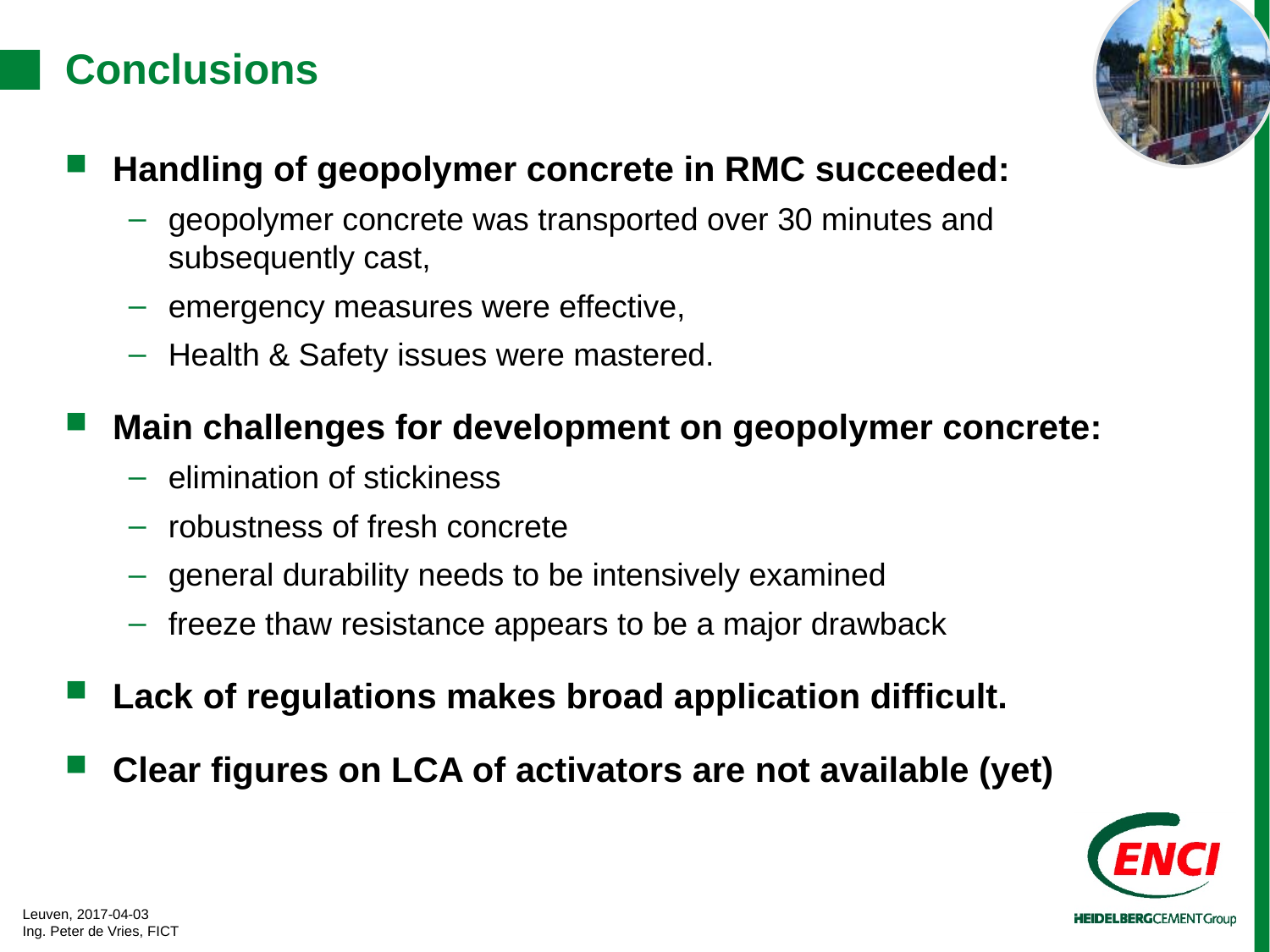

# Conclusions
Handling of geopolymer concrete in RMC succeeded:
geopolymer concrete was transported over 30 minutes and
subsequently cast,
emergency measures were effective,
Health & Safety issues were mastered.
Main challenges for development on geopolymer concrete:
elimination of stickiness
robustness of fresh concrete
general durability needs to be intensively examined
freeze thaw resistance appears to be a major drawback
Lack of regulations makes broad application difficult.
Clear figures on LCA of activators are not available (yet)
Leuven, 2017-04-03
Ing. Peter de Vries, FICT